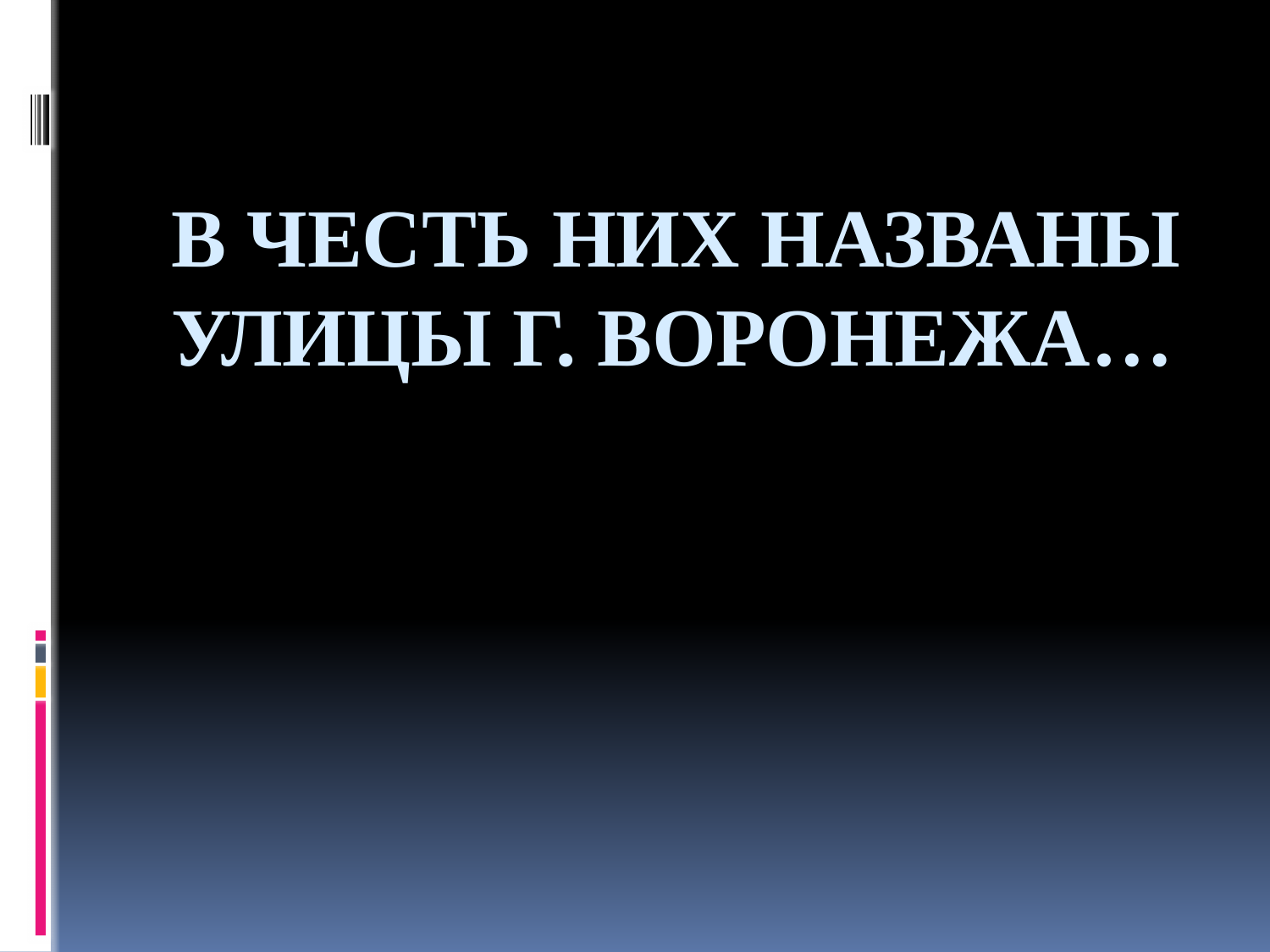

# В честь них названы улицы г. Воронежа…